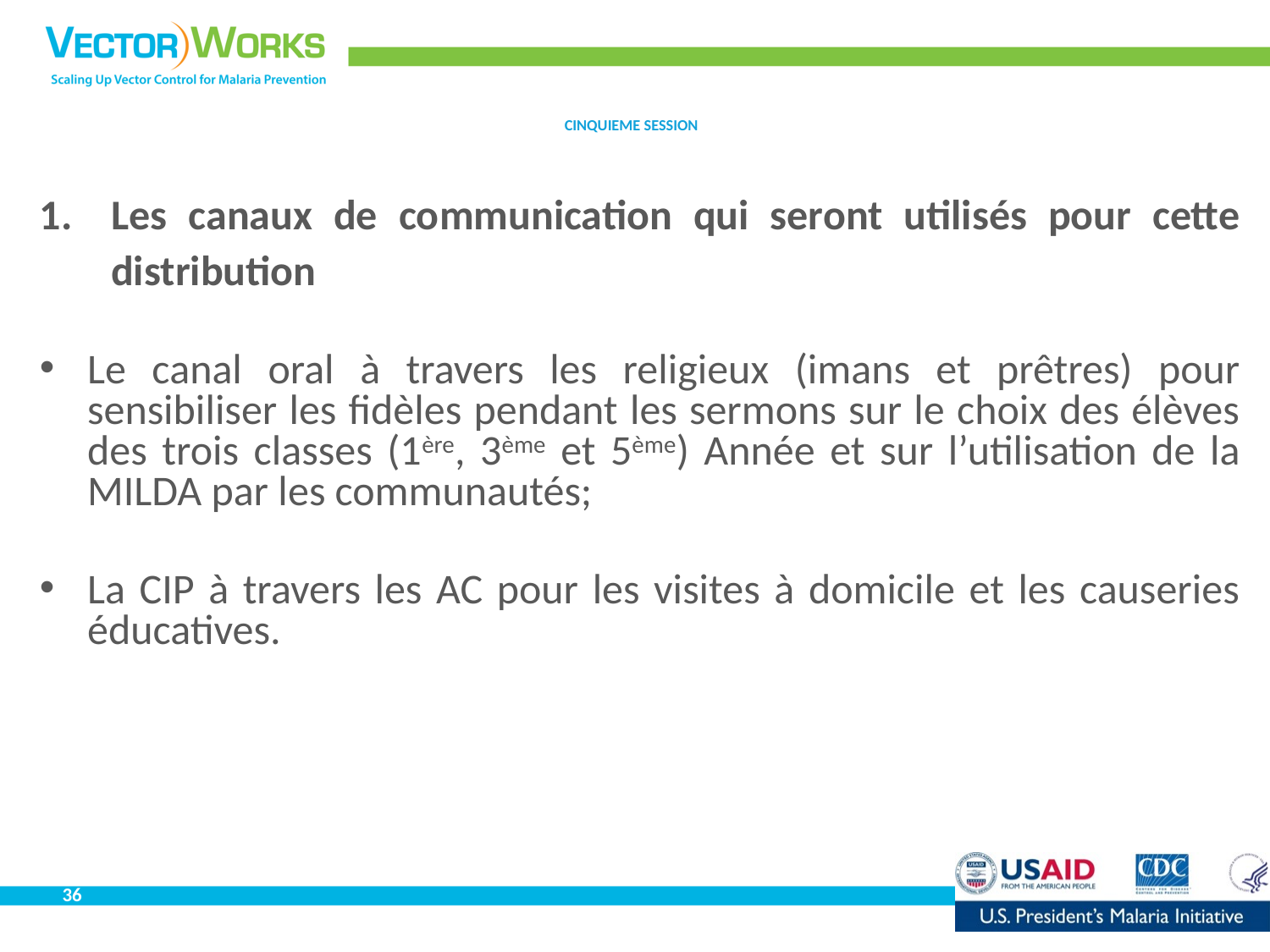

# CINQUIEME SESSION
Les canaux de communication qui seront utilisés pour cette distribution

Le canal oral à travers les religieux (imans et prêtres) pour sensibiliser les fidèles pendant les sermons sur le choix des élèves des trois classes (1ère, 3ème et 5ème) Année et sur l’utilisation de la MILDA par les communautés;

La CIP à travers les AC pour les visites à domicile et les causeries éducatives.

36